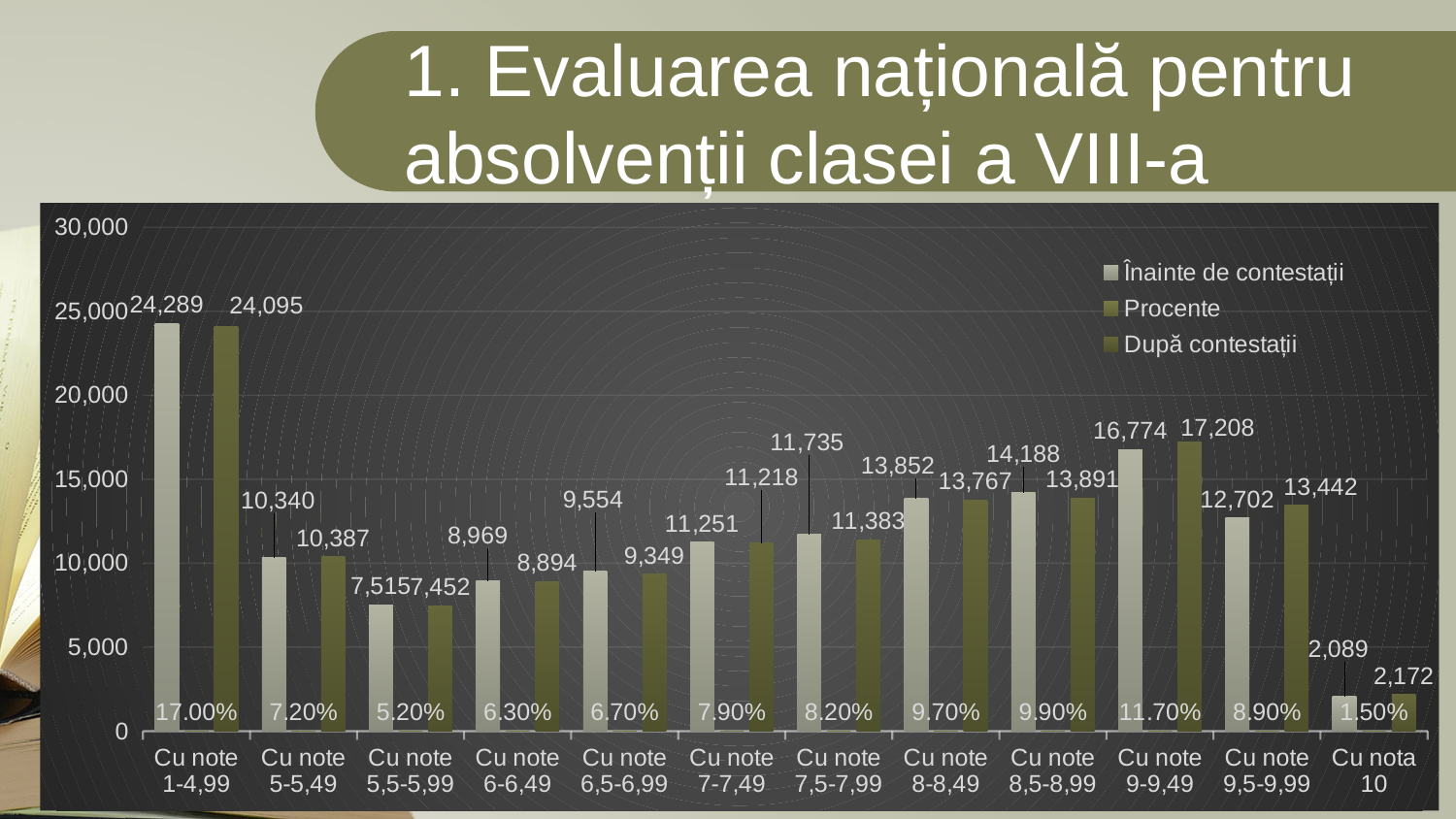

1. Evaluarea națională pentru absolvenții clasei a VIII-a

### Chart

| Category | Înainte de contestații | Procente | După contestații |
|---|---|---|---|
| Cu note 1-4,99 | 24289.0 | 0.17 | 24095.0 |
| Cu note 5-5,49 | 10340.0 | 0.072 | 10387.0 |
| Cu note 5,5-5,99 | 7515.0 | 0.052 | 7452.0 |
| Cu note 6-6,49 | 8969.0 | 0.063 | 8894.0 |
| Cu note 6,5-6,99 | 9554.0 | 0.067 | 9349.0 |
| Cu note 7-7,49 | 11251.0 | 0.079 | 11218.0 |
| Cu note 7,5-7,99 | 11735.0 | 0.082 | 11383.0 |
| Cu note 8-8,49 | 13852.0 | 0.097 | 13767.0 |
| Cu note 8,5-8,99 | 14188.0 | 0.099 | 13891.0 |
| Cu note 9-9,49 | 16774.0 | 0.117 | 17208.0 |
| Cu note 9,5-9,99 | 12702.0 | 0.089 | 13442.0 |
| Cu nota 10 | 2089.0 | 0.015 | 2172.0 |